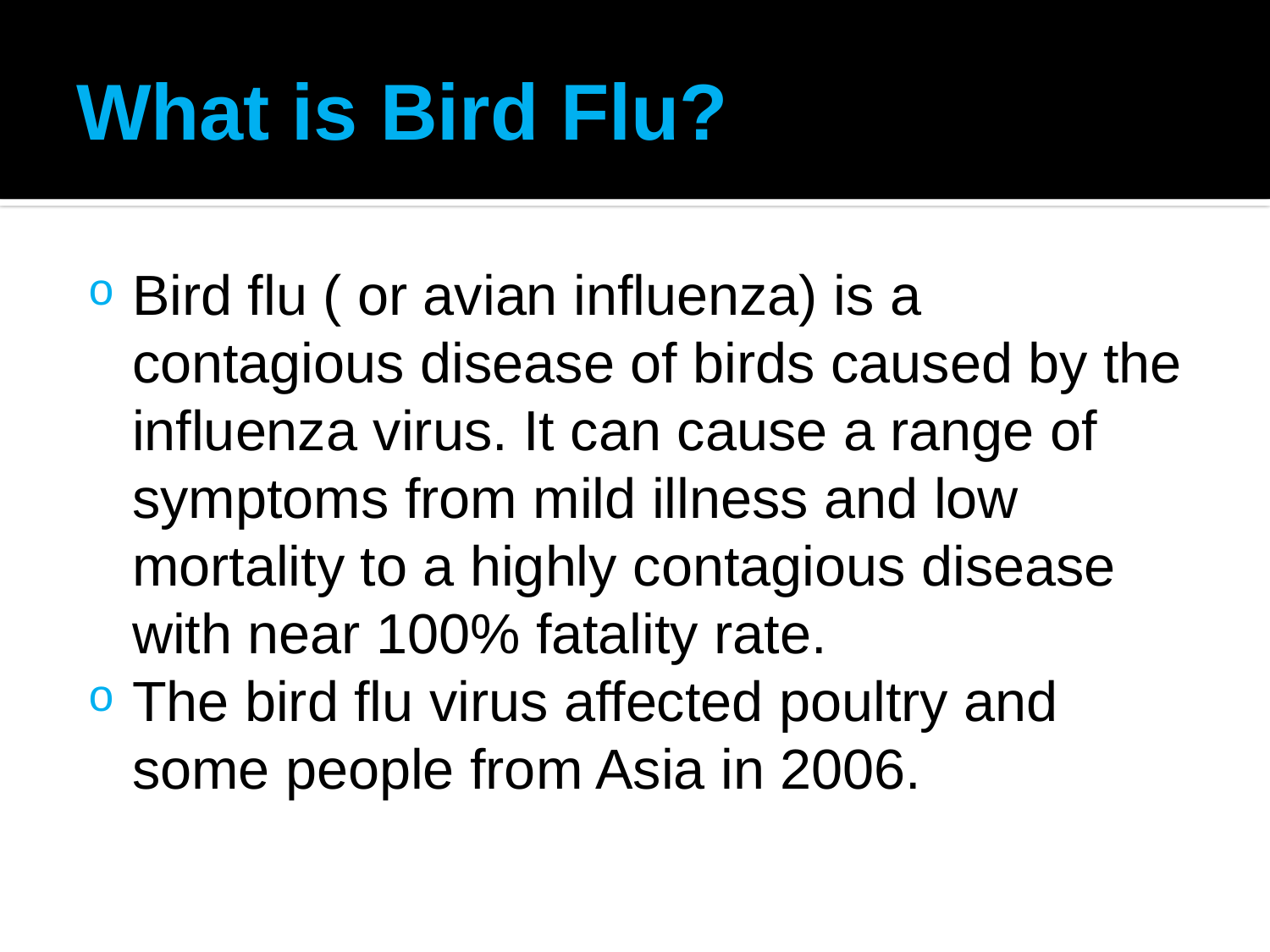

# What is Bird Flu?
Bird flu ( or avian influenza) is a contagious disease of birds caused by the influenza virus. It can cause a range of symptoms from mild illness and low mortality to a highly contagious disease with near 100% fatality rate.
The bird flu virus affected poultry and some people from Asia in 2006.